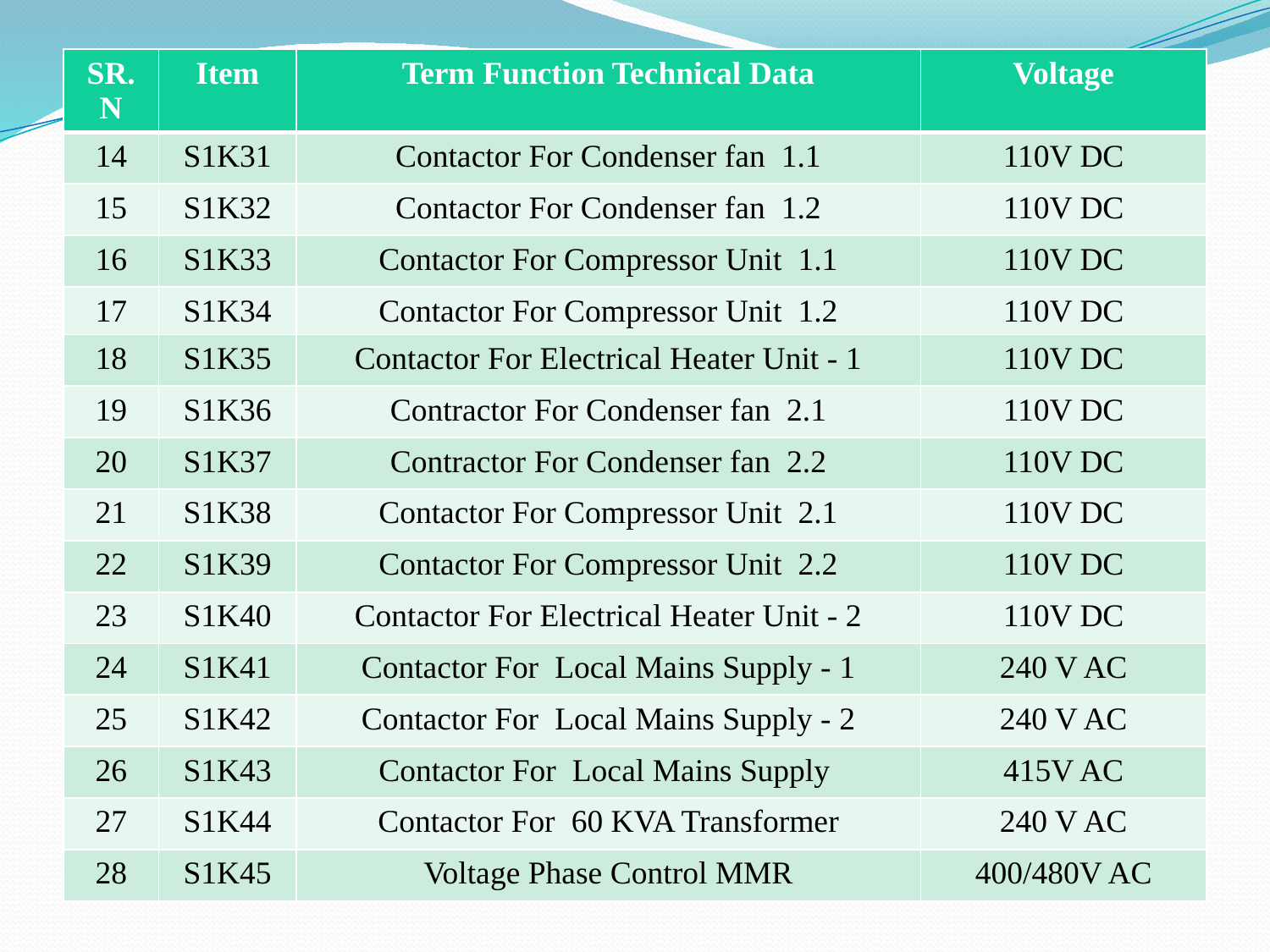

| SR.N | Item | Term Function Technical Data | Voltage |
| --- | --- | --- | --- |
| 14 | S1K31 | Contactor For Condenser fan 1.1 | 110V DC |
| 15 | S1K32 | Contactor For Condenser fan 1.2 | 110V DC |
| 16 | S1K33 | Contactor For Compressor Unit 1.1 | 110V DC |
| 17 | S1K34 | Contactor For Compressor Unit 1.2 | 110V DC |
| 18 | S1K35 | Contactor For Electrical Heater Unit - 1 | 110V DC |
| 19 | S1K36 | Contractor For Condenser fan 2.1 | 110V DC |
| 20 | S1K37 | Contractor For Condenser fan 2.2 | 110V DC |
| 21 | S1K38 | Contactor For Compressor Unit 2.1 | 110V DC |
| 22 | S1K39 | Contactor For Compressor Unit 2.2 | 110V DC |
| 23 | S1K40 | Contactor For Electrical Heater Unit - 2 | 110V DC |
| 24 | S1K41 | Contactor For Local Mains Supply - 1 | 240 V AC |
| 25 | S1K42 | Contactor For Local Mains Supply - 2 | 240 V AC |
| 26 | S1K43 | Contactor For Local Mains Supply | 415V AC |
| 27 | S1K44 | Contactor For 60 KVA Transformer | 240 V AC |
| 28 | S1K45 | Voltage Phase Control MMR | 400/480V AC |
#